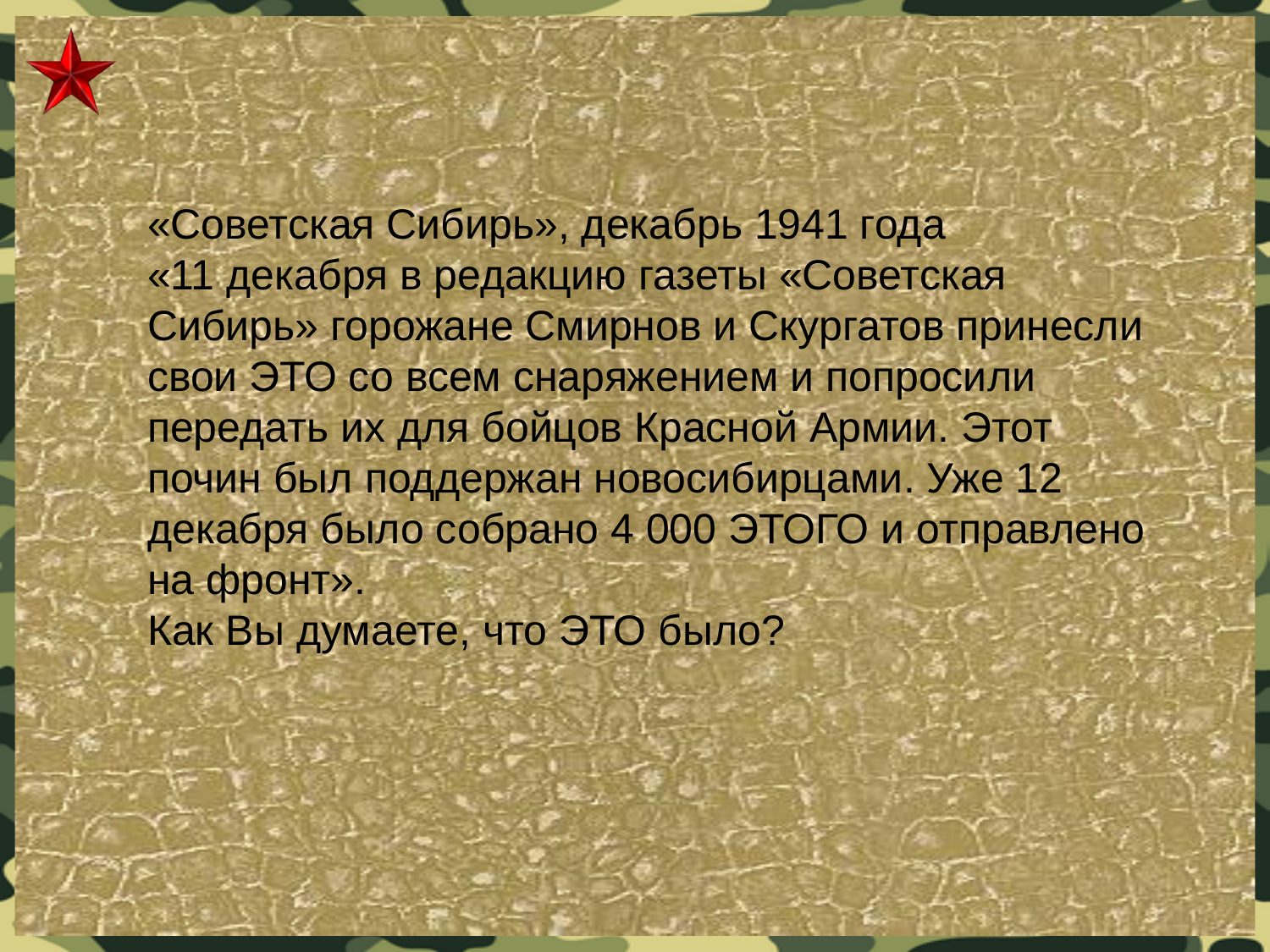

«Советская Сибирь», декабрь 1941 года
«11 декабря в редакцию газеты «Советская Сибирь» горожане Смирнов и Скургатов принесли свои ЭТО со всем снаряжением и попросили передать их для бойцов Красной Армии. Этот почин был поддержан новосибирцами. Уже 12 декабря было собрано 4 000 ЭТОГО и отправлено на фронт».
Как Вы думаете, что ЭТО было?